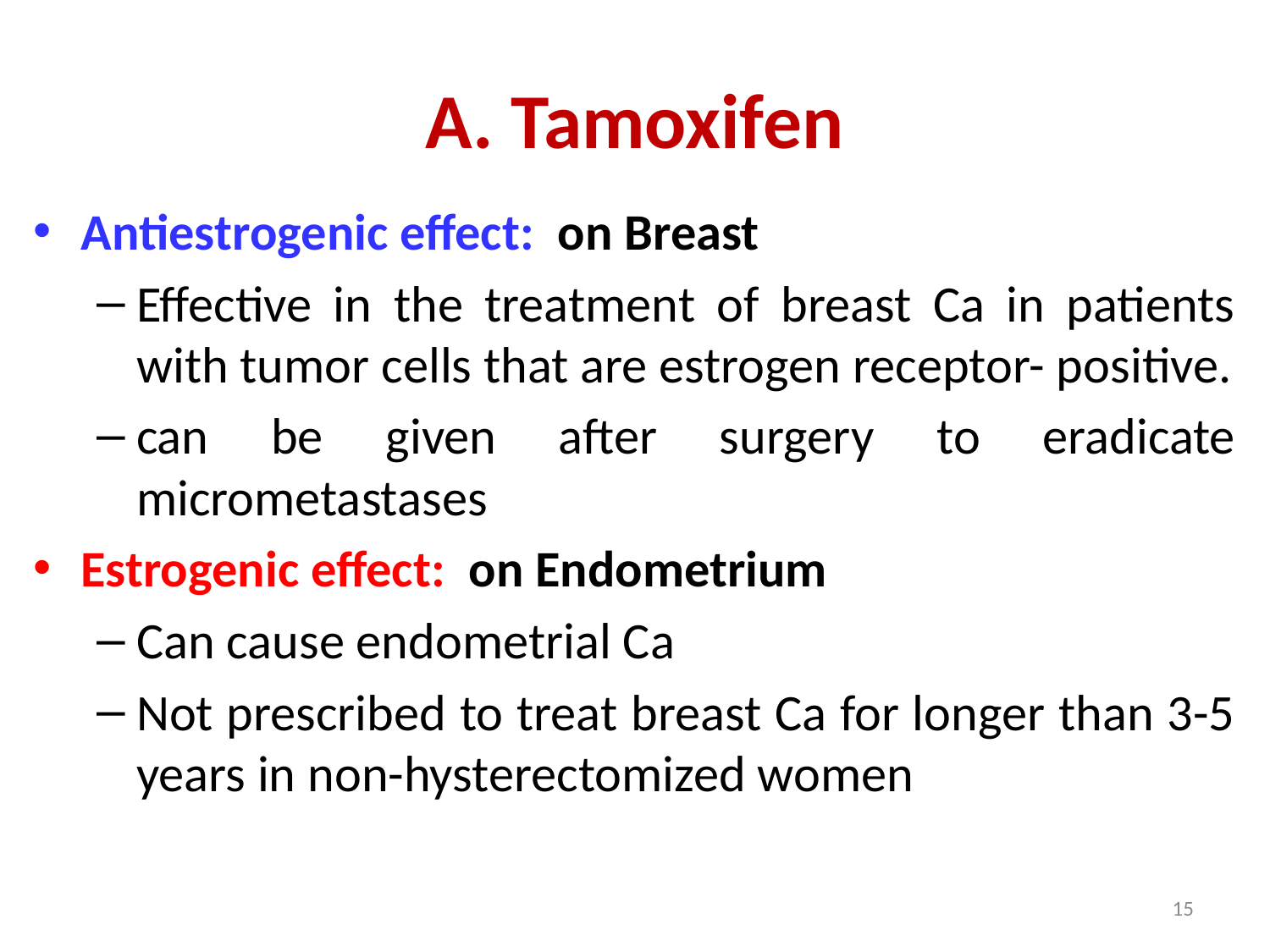

# A. Tamoxifen
Antiestrogenic effect:  on Breast
Effective in the treatment of breast Ca in patients with tumor cells that are estrogen receptor- positive.
can be given after surgery to eradicate micrometastases
Estrogenic effect:  on Endometrium
Can cause endometrial Ca
Not prescribed to treat breast Ca for longer than 3-5 years in non-hysterectomized women
15